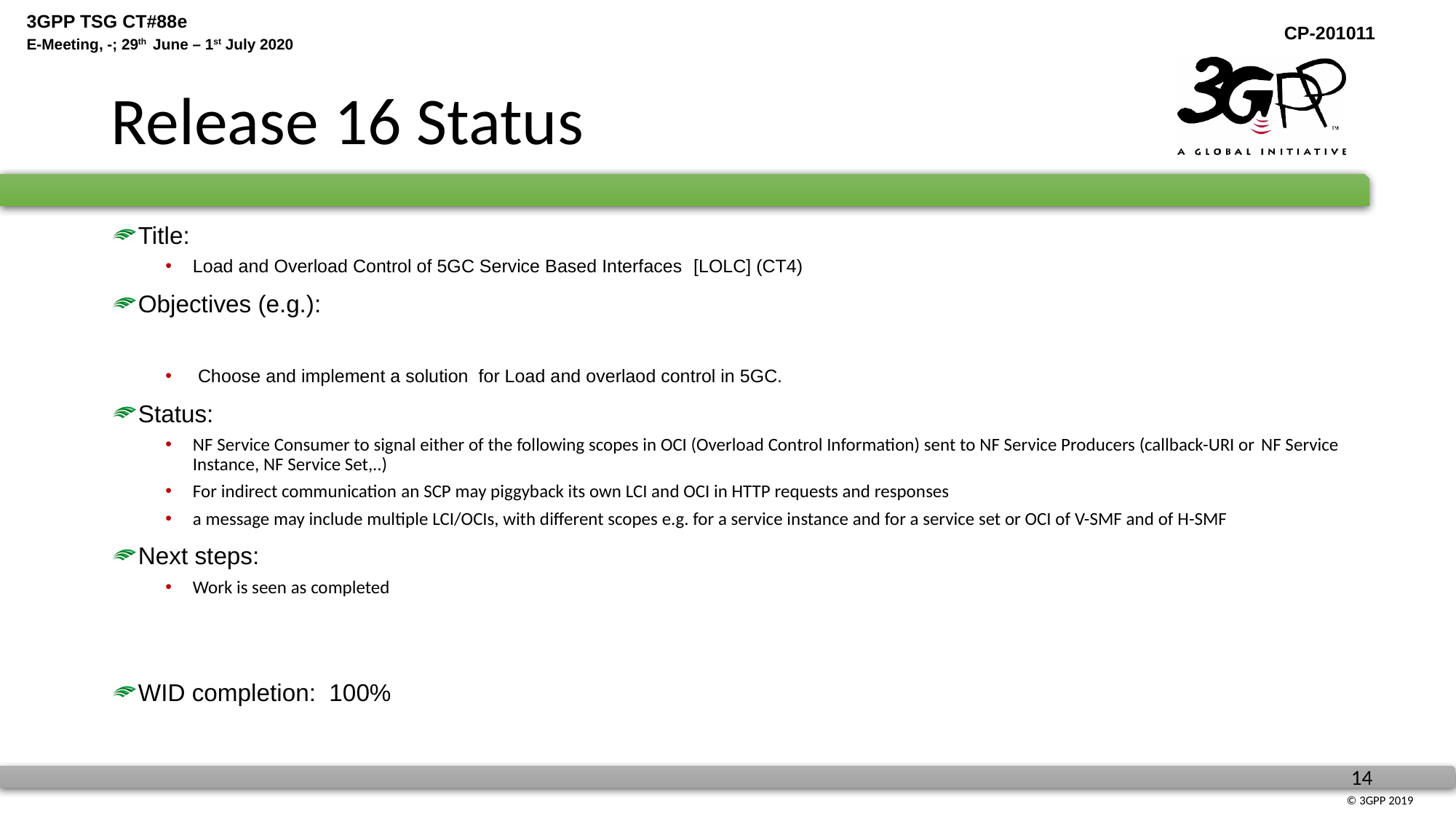

# Release 16 Status
Title:
Load and Overload Control of 5GC Service Based Interfaces  [LOLC] (CT4)
Objectives (e.g.):

 Choose and implement a solution  for Load and overlaod control in 5GC.
Status:
NF Service Consumer to signal either of the following scopes in OCI (Overload Control Information) sent to NF Service Producers (callback-URI or NF Service Instance, NF Service Set,..)
For indirect communication an SCP may piggyback its own LCI and OCI in HTTP requests and responses
a message may include multiple LCI/OCIs, with different scopes e.g. for a service instance and for a service set or OCI of V-SMF and of H-SMF
Next steps:
Work is seen as completed

WID completion:  100%